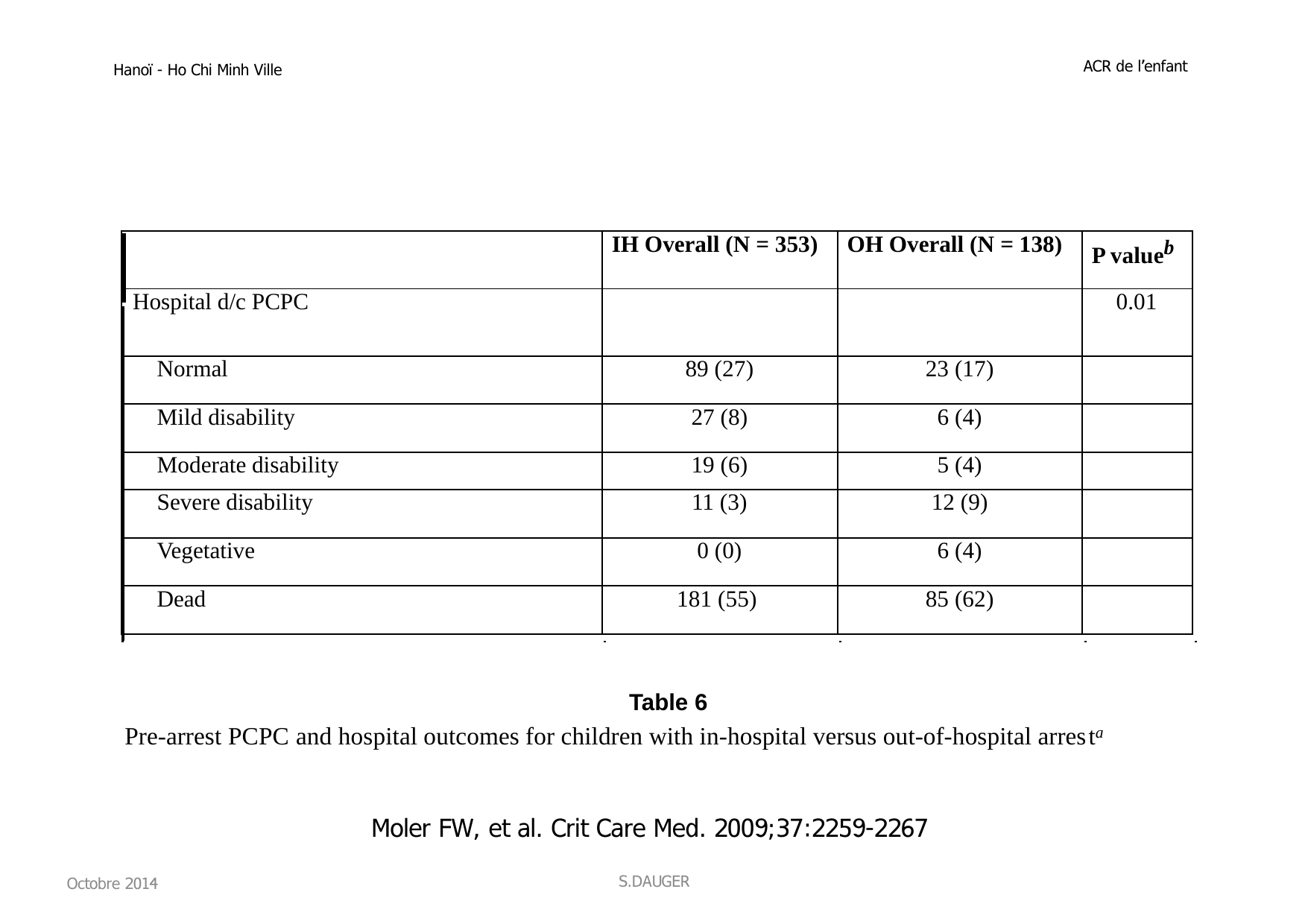

ACR de l’enfant
Hanoï - Ho Chi Minh Ville
|  | IH Overall (N = 353) | OH Overall (N = 138) | P valueb |
| --- | --- | --- | --- |
| Hospital d/c PCPC |  |  | 0.01 |
| Normal | 89 (27) | 23 (17) |  |
| Mild disability | 27 (8) | 6 (4) |  |
| Moderate disability | 19 (6) | 5 (4) |  |
| Severe disability | 11 (3) | 12 (9) |  |
| Vegetative | 0 (0) | 6 (4) |  |
| Dead | 181 (55) | 85 (62) |  |

Table 6
Pre-arrest PCPC and hospital outcomes for children with in-hospital versus out-of-hospital arresta

Moler FW, et al. Crit Care Med. 2009;37:2259-2267
Octobre 2014
S.DAUGER